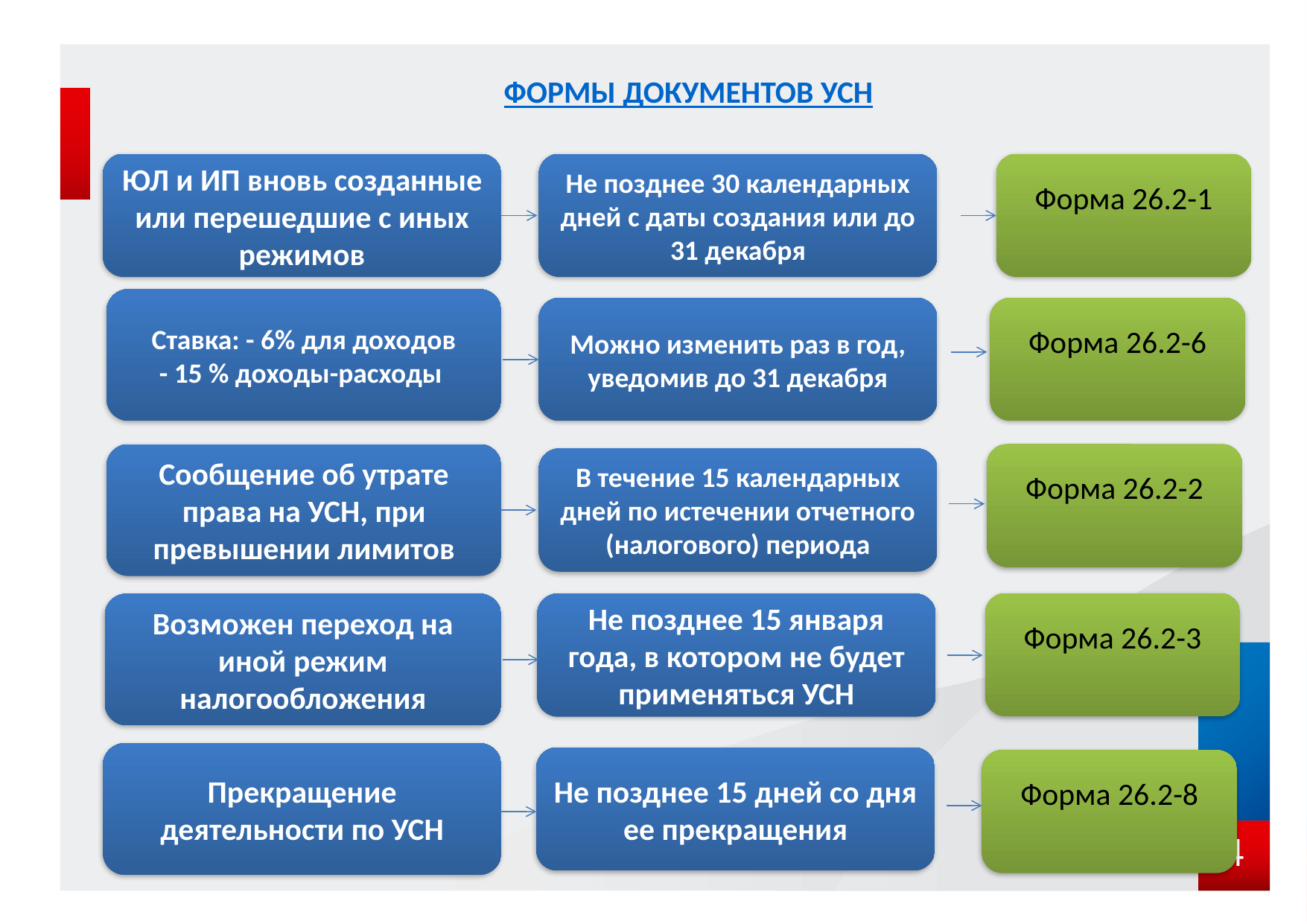

ФОРМЫ ДОКУМЕНТОВ УСН

ЮЛ и ИП вновь созданные или перешедшие с иных режимов
Не позднее 30 календарных дней с даты создания или до 31 декабря
Форма 26.2-1

Ставка: - 6% для доходов
- 15 % доходы-расходы
Можно изменить раз в год, уведомив до 31 декабря
Форма 26.2-6

Сообщение об утрате права на УСН, при превышении лимитов

Форма 26.2-2

В течение 15 календарных дней по истечении отчетного (налогового) периода
Форма 26.2-3

Возможен переход на иной режим налогообложения
Не позднее 15 января года, в котором не будет применяться УСН
Прекращение деятельности по УСН
Не позднее 15 дней со дня ее прекращения
Форма 26.2-8

4